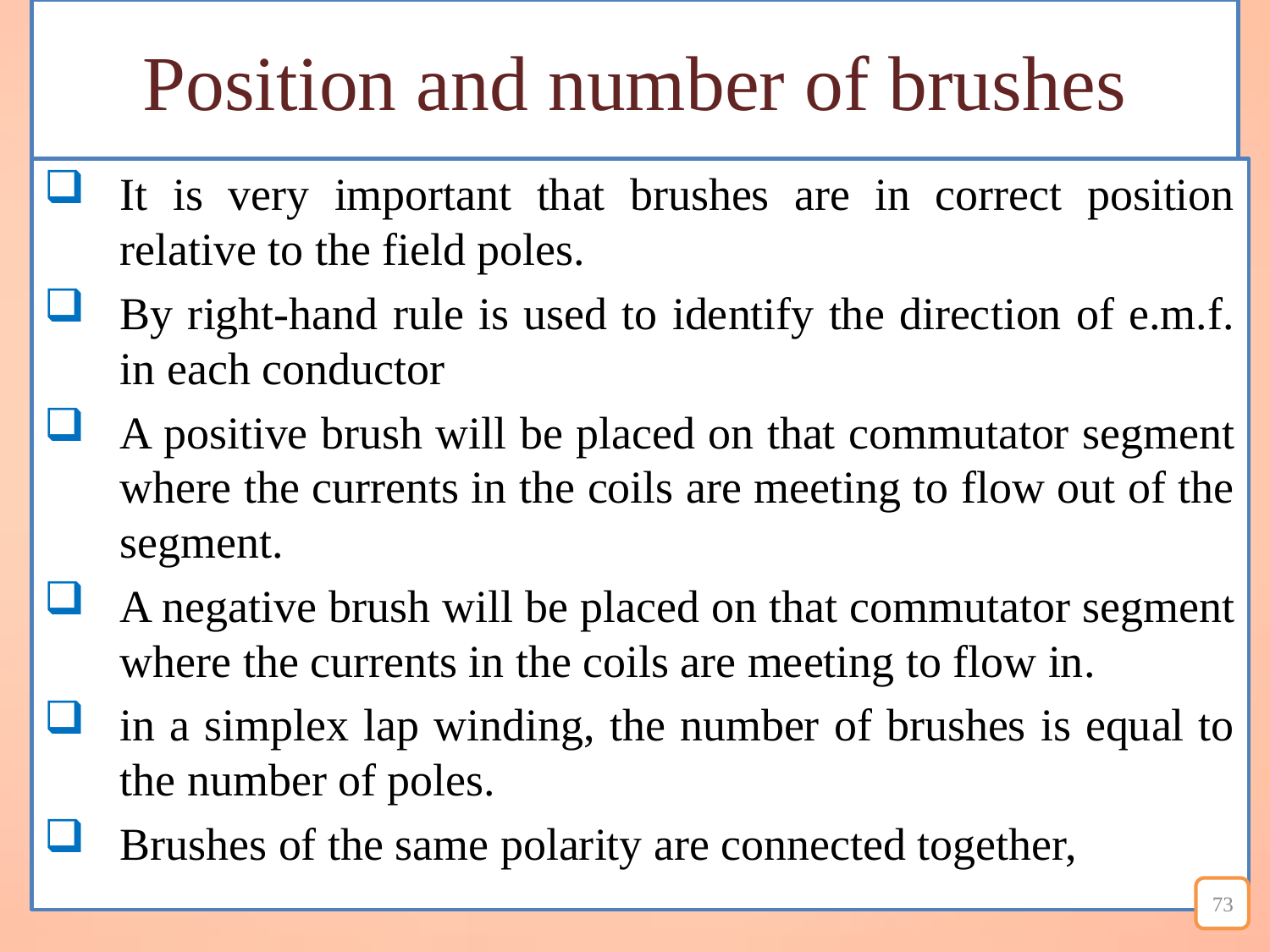

# Position and number of brushes
It is very important that brushes are in correct position relative to the field poles.
By right-hand rule is used to identify the direction of e.m.f. in each conductor
A positive brush will be placed on that commutator segment where the currents in the coils are meeting to flow out of the segment.
A negative brush will be placed on that commutator segment where the currents in the coils are meeting to flow in.
in a simplex lap winding, the number of brushes is equal to the number of poles.
Brushes of the same polarity are connected together,
73